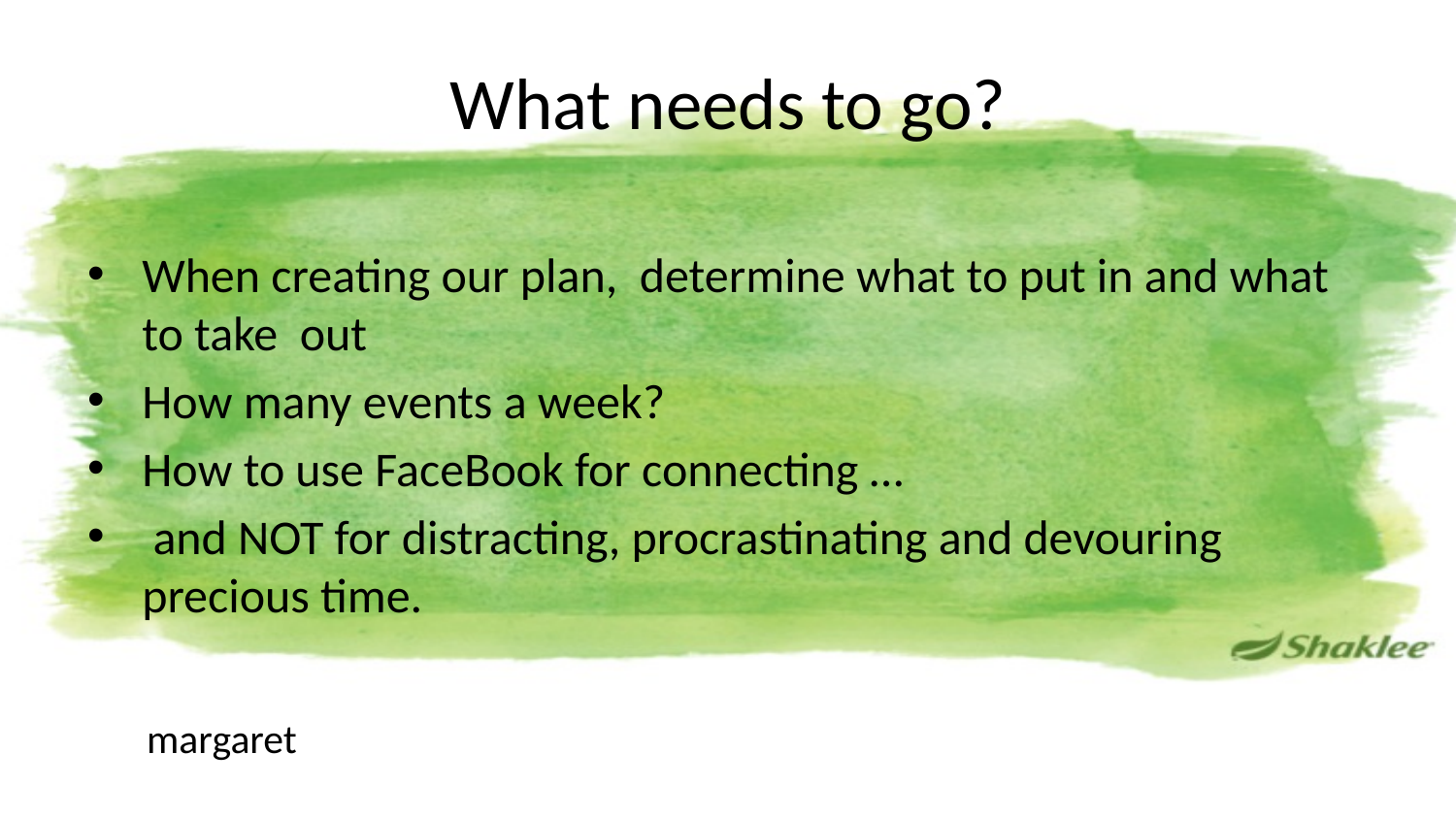

# What needs to go?
When creating our plan,  determine what to put in and what to take  out
How many events a week?
How to use FaceBook for connecting …
 and NOT for distracting, procrastinating and devouring 	precious time.

     margaret